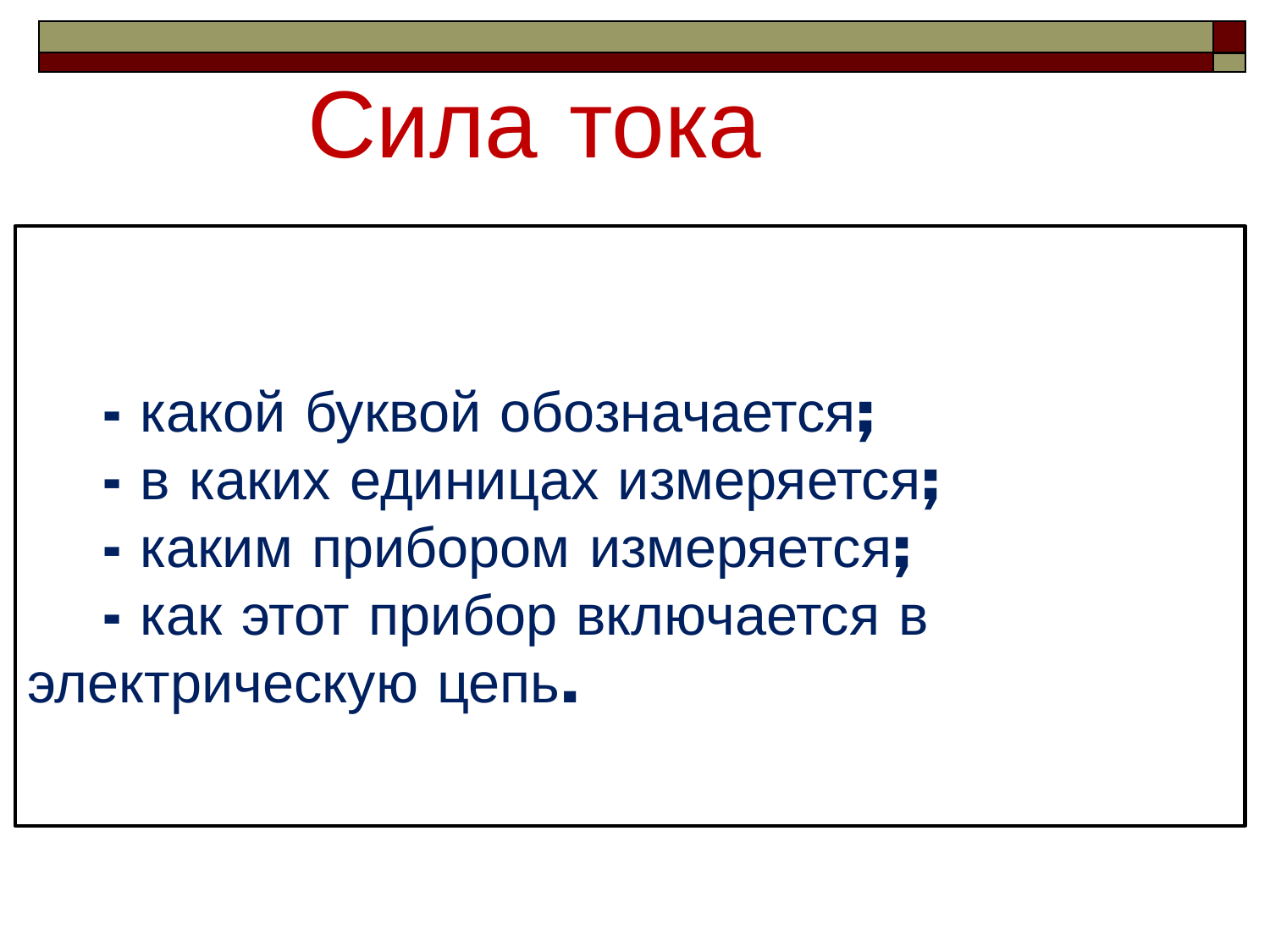

Сила тока

    - какой буквой обозначается;
    - в каких единицах измеряется;
    - каким прибором измеряется;
    - как этот прибор включается в        электрическую цепь.